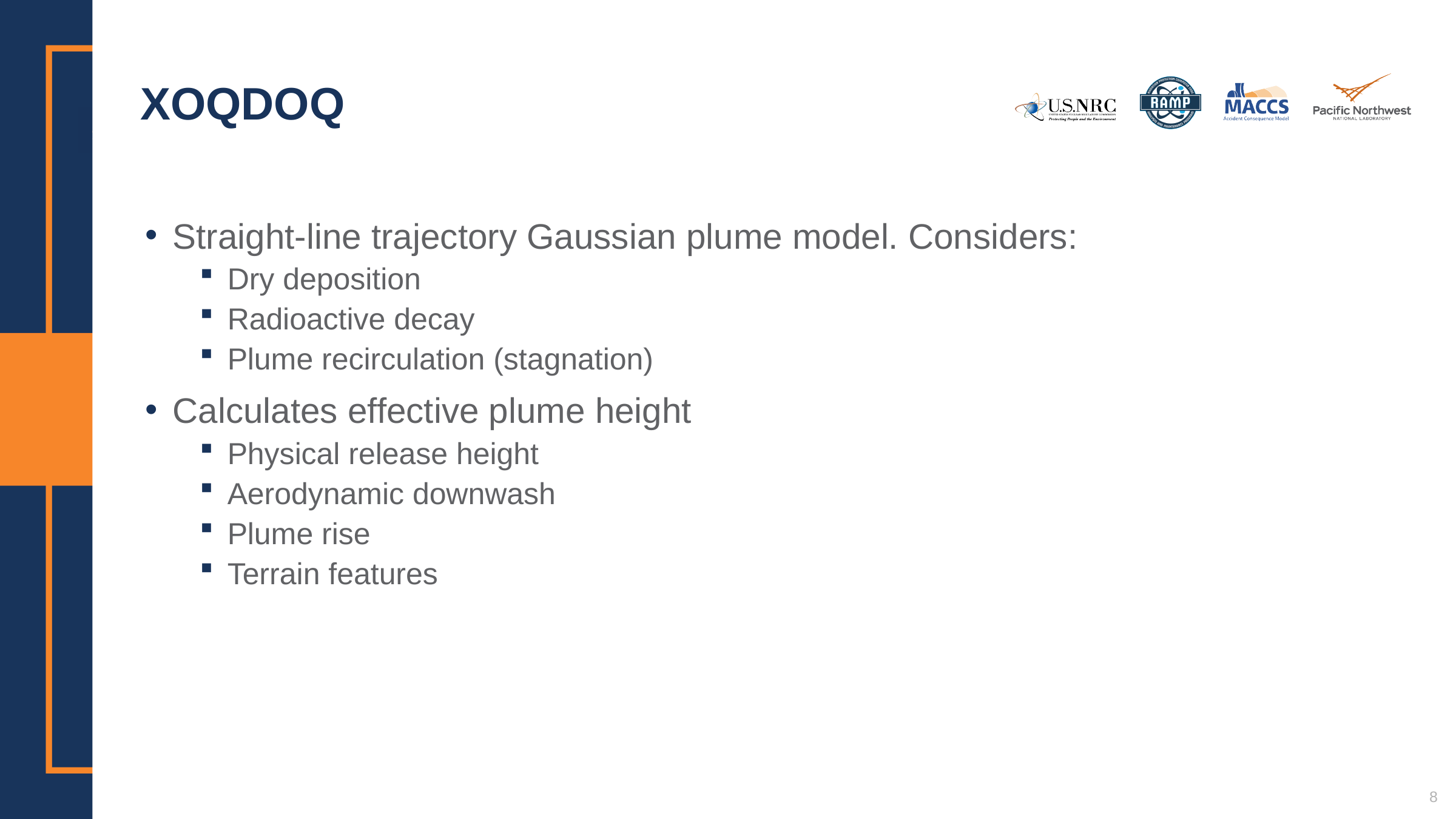

# XOQDOQ
Straight-line trajectory Gaussian plume model. Considers:
Dry deposition
Radioactive decay
Plume recirculation (stagnation)
Calculates effective plume height
Physical release height
Aerodynamic downwash
Plume rise
Terrain features

8